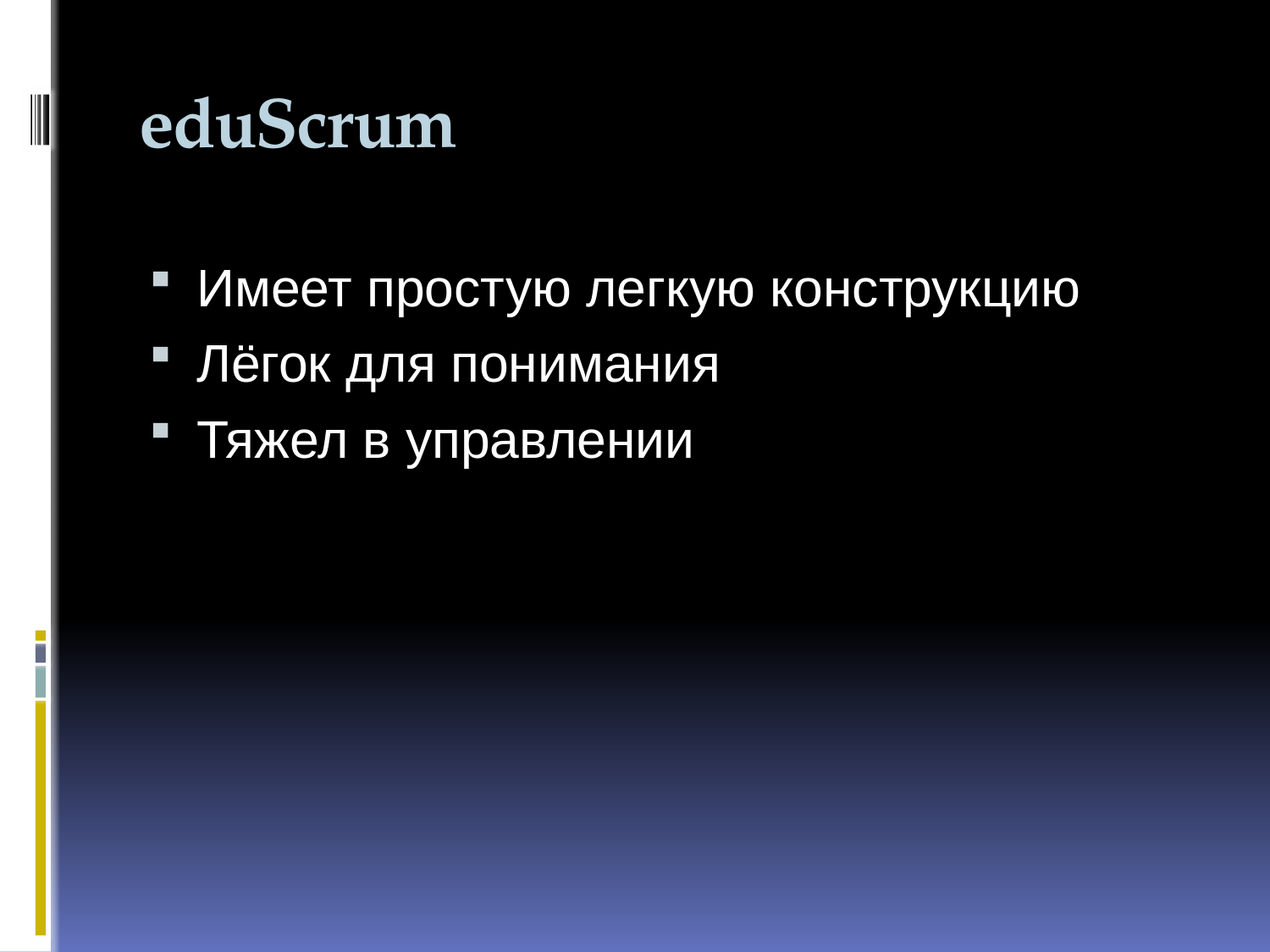

# eduScrum
Имеет простую легкую конструкцию
Лёгок для понимания
Тяжел в управлении